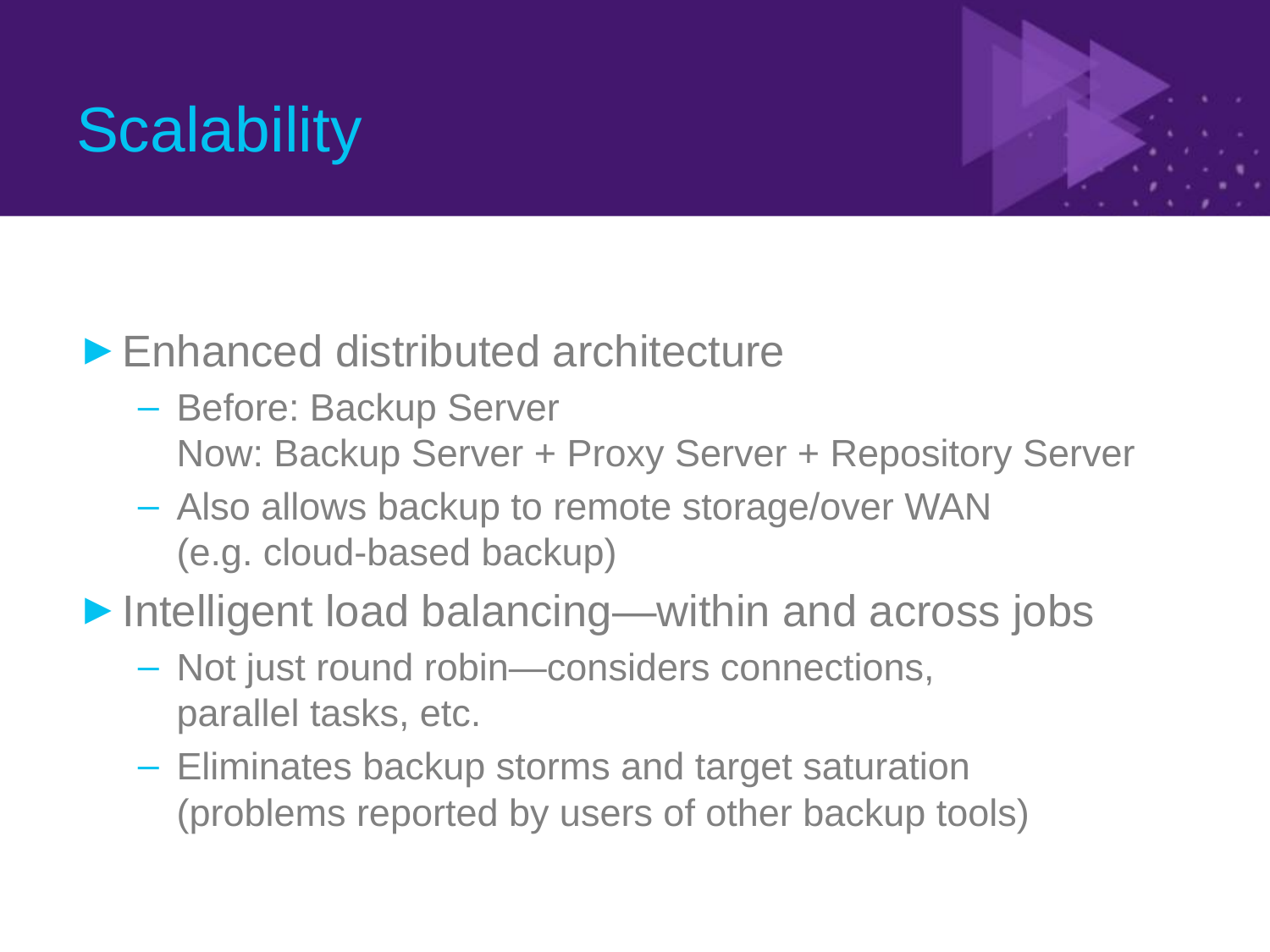

# Scalability
Enhanced distributed architecture
Before: Backup Server
Now: Backup Server + Proxy Server + Repository Server
Also allows backup to remote storage/over WAN
(e.g. cloud-based backup)
Intelligent load balancing—within and across jobs
Not just round robin—considers connections,
parallel tasks, etc.
Eliminates backup storms and target saturation
(problems reported by users of other backup tools)